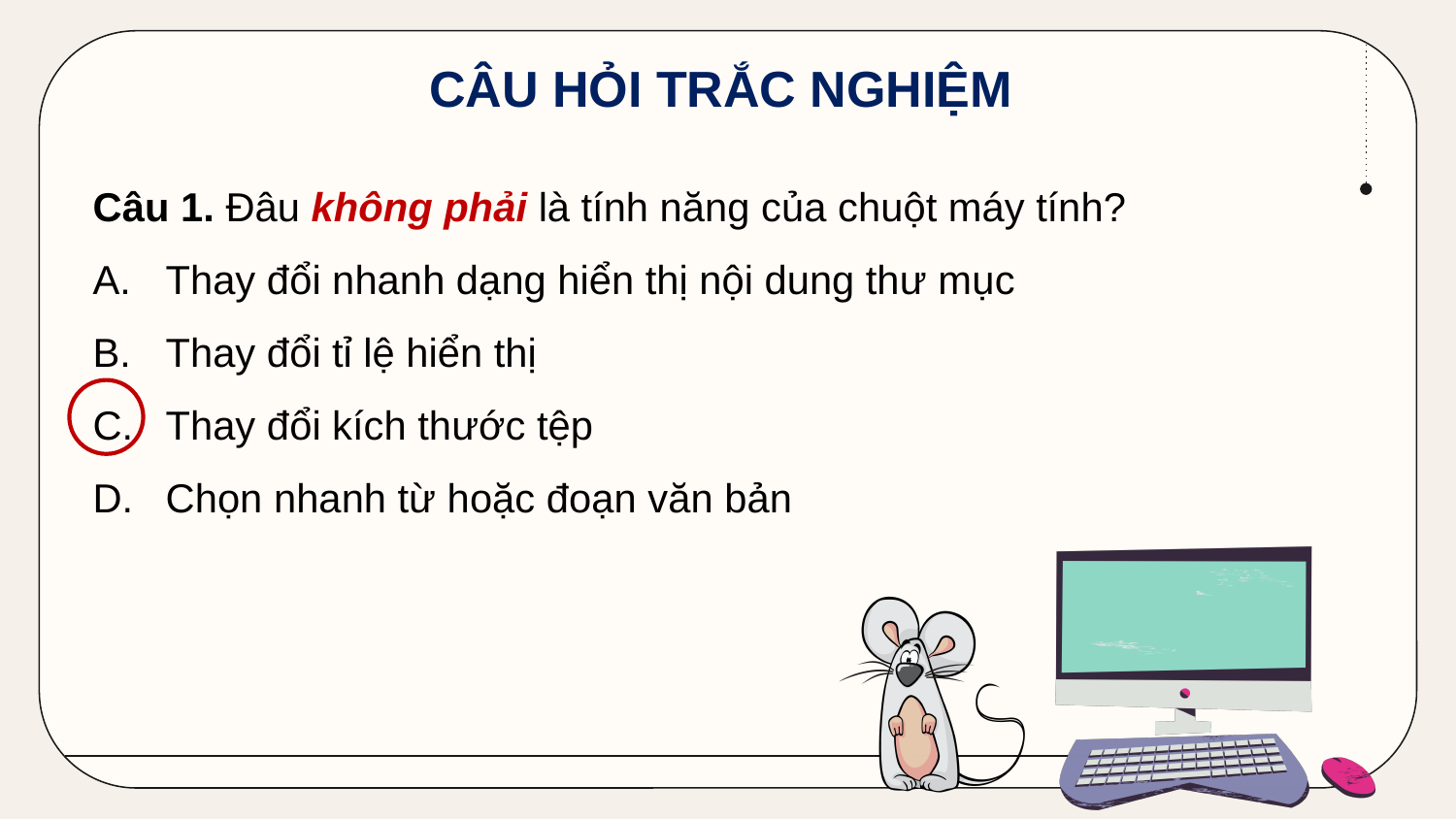

CÂU HỎI TRẮC NGHIỆM
Câu 1. Đâu không phải là tính năng của chuột máy tính?
Thay đổi nhanh dạng hiển thị nội dung thư mục
Thay đổi tỉ lệ hiển thị
Thay đổi kích thước tệp
Chọn nhanh từ hoặc đoạn văn bản